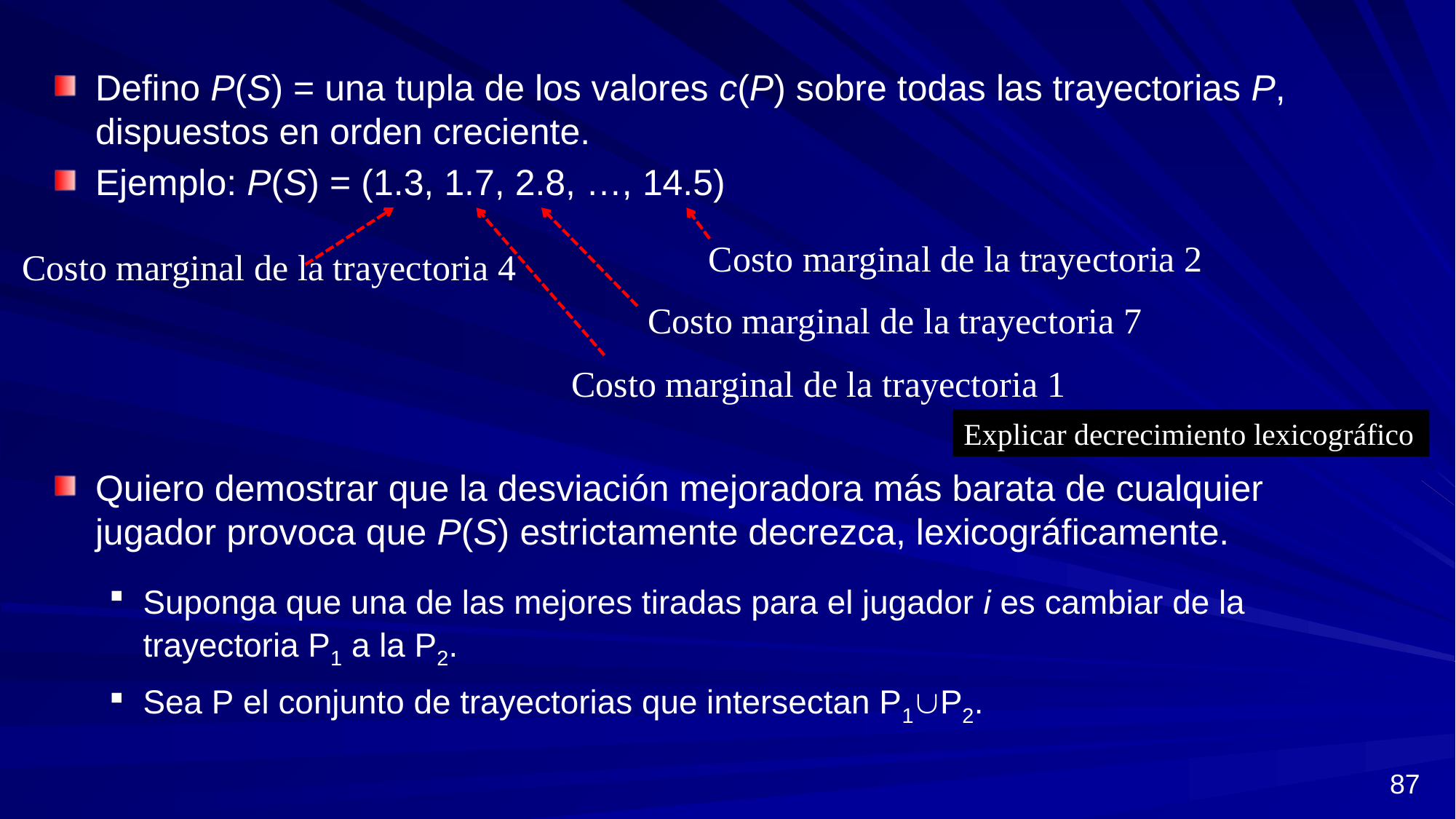

Defino P(S) = una tupla de los valores c(P) sobre todas las trayectorias P, dispuestos en orden creciente.
Ejemplo: P(S) = (1.3, 1.7, 2.8, …, 14.5)

Quiero demostrar que la desviación mejoradora más barata de cualquier jugador provoca que P(S) estrictamente decrezca, lexicográficamente.

Suponga que una de las mejores tiradas para el jugador i es cambiar de la trayectoria P1 a la P2.
Sea P el conjunto de trayectorias que intersectan P1∪P2.
Costo marginal de la trayectoria 2
Costo marginal de la trayectoria 4
Costo marginal de la trayectoria 7
Costo marginal de la trayectoria 1
Explicar decrecimiento lexicográfico
87